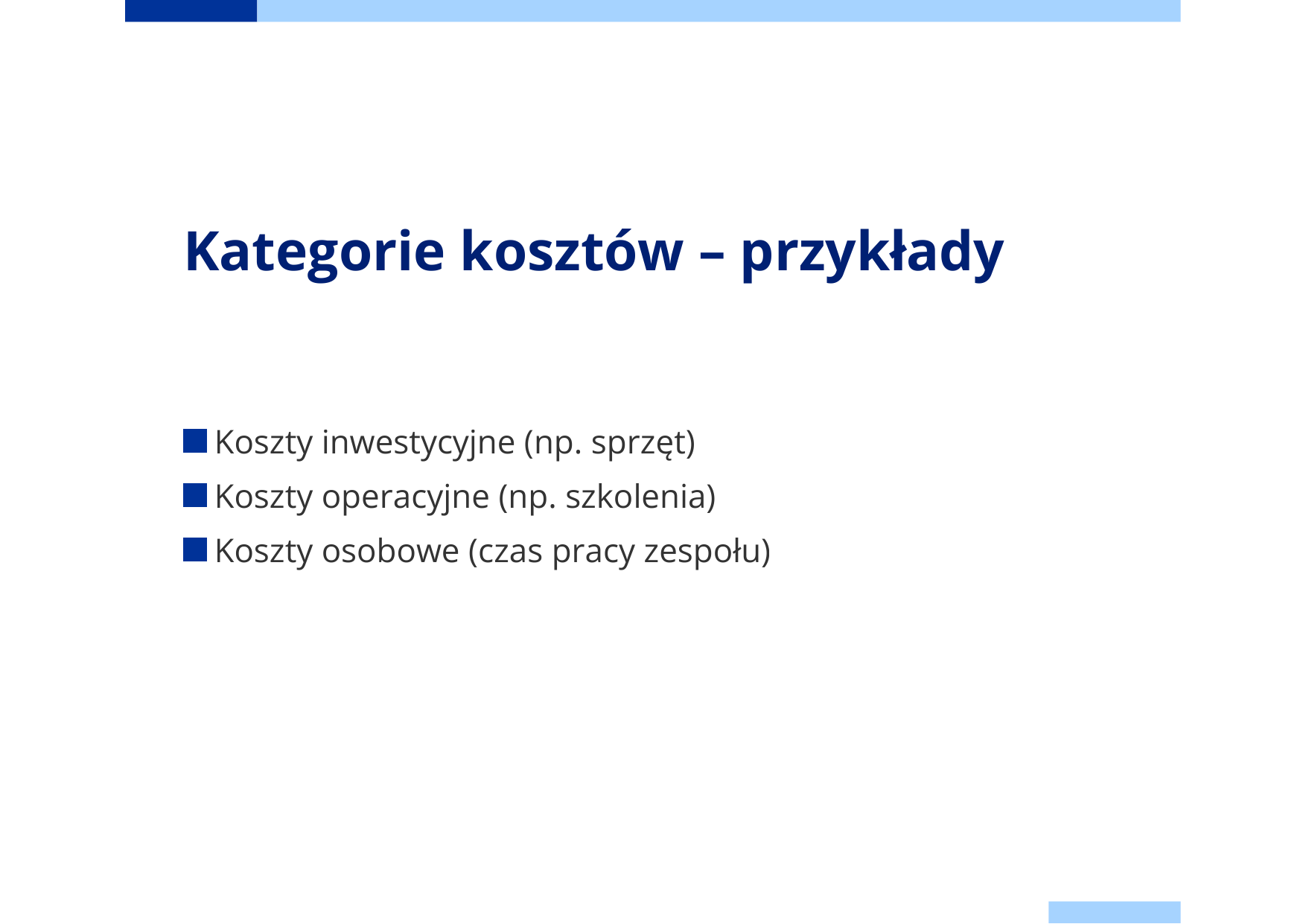

# Kategorie kosztów – przykłady
Koszty inwestycyjne (np. sprzęt)
Koszty operacyjne (np. szkolenia)
Koszty osobowe (czas pracy zespołu)